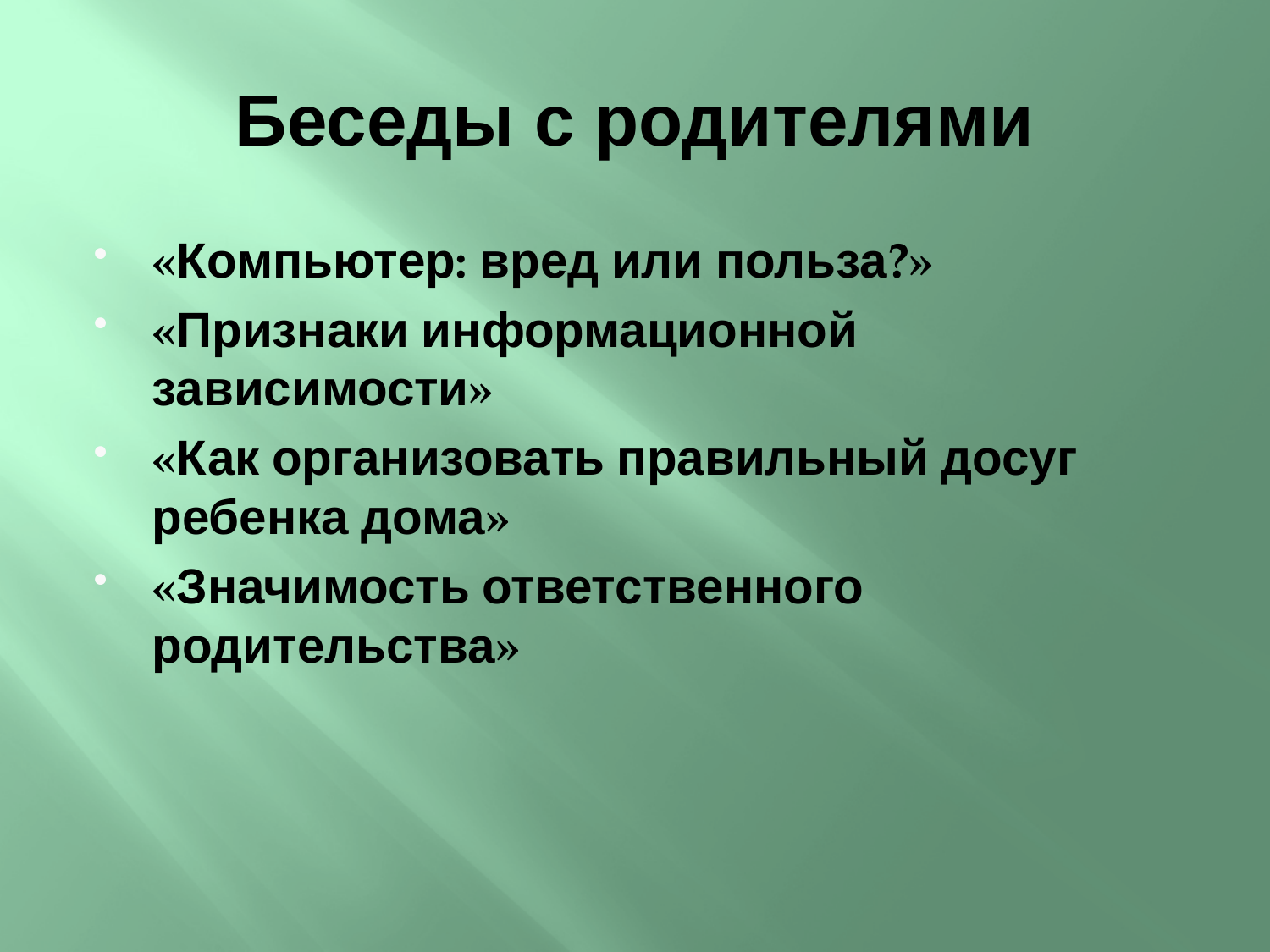

# Беседы с родителями
«Компьютер: вред или польза?»
«Признаки информационной зависимости»
«Как организовать правильный досуг ребенка дома»
«Значимость ответственного родительства»